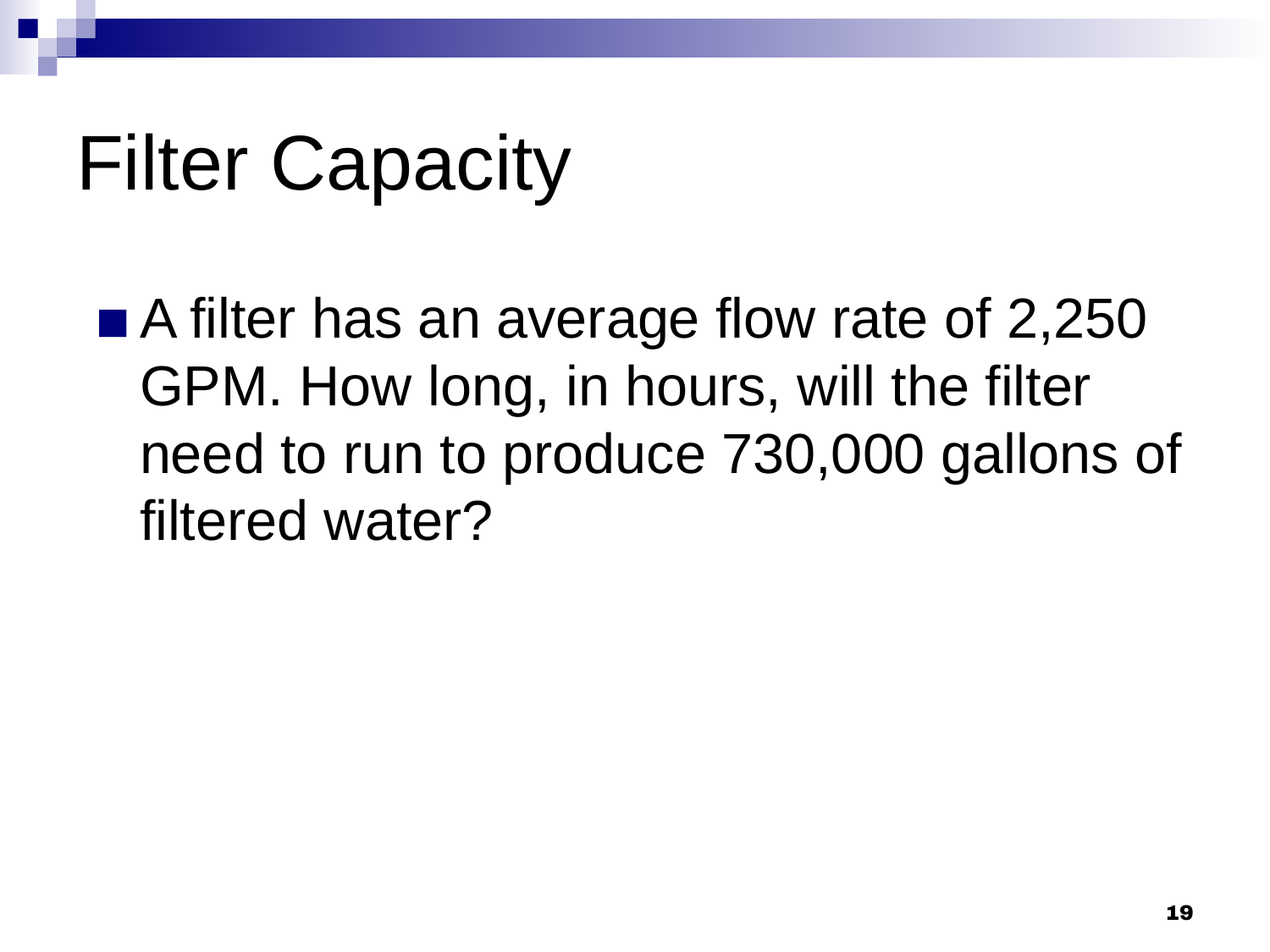

# Filter Capacity
A filter has an average flow rate of 2,250 GPM. How long, in hours, will the filter  need to run to produce 730,000 gallons of filtered water?
19